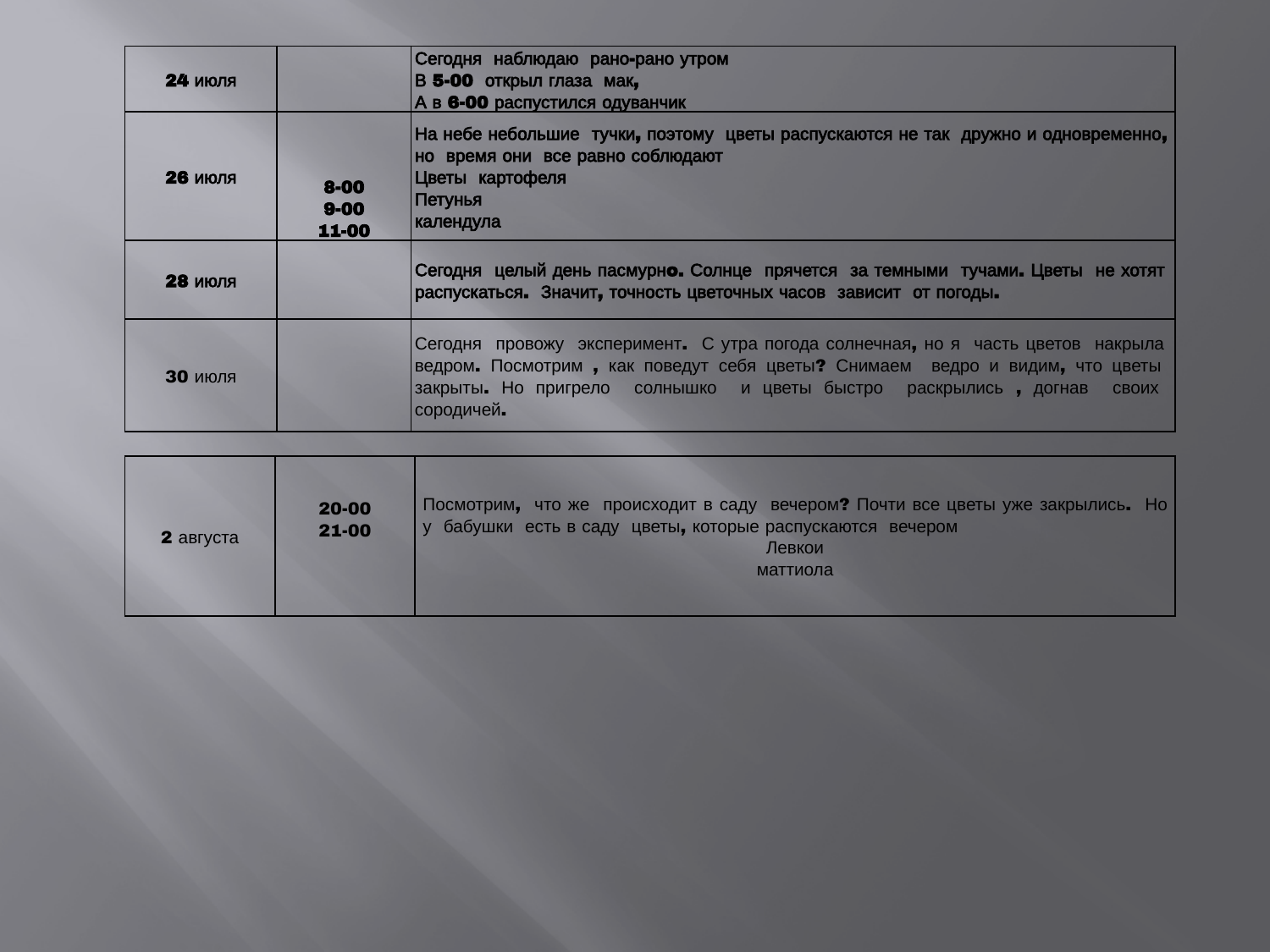

| 24 июля |  | Сегодня наблюдаю рано-рано утром В 5-00 открыл глаза мак, А в 6-00 распустился одуванчик |
| --- | --- | --- |
| 26 июля | 8-00 9-00 11-00 | На небе небольшие тучки, поэтому цветы распускаются не так дружно и одновременно, но время они все равно соблюдают Цветы картофеля Петунья календула |
| 28 июля |  | Сегодня целый день пасмурнo. Солнце прячется за темными тучами. Цветы не хотят распускаться. Значит, точность цветочных часов зависит от погоды. |
| 30 июля |  | Сегодня провожу эксперимент. С утра погода солнечная, но я часть цветов накрыла ведром. Посмотрим , как поведут себя цветы? Снимаем ведро и видим, что цветы закрыты. Но пригрело солнышко и цветы быстро раскрылись , догнав своих сородичей. |
| 2 августа | 20-00 21-00 | Посмотрим, что же происходит в саду вечером? Почти все цветы уже закрылись. Но у бабушки есть в саду цветы, которые распускаются вечером Левкои маттиола |
| --- | --- | --- |